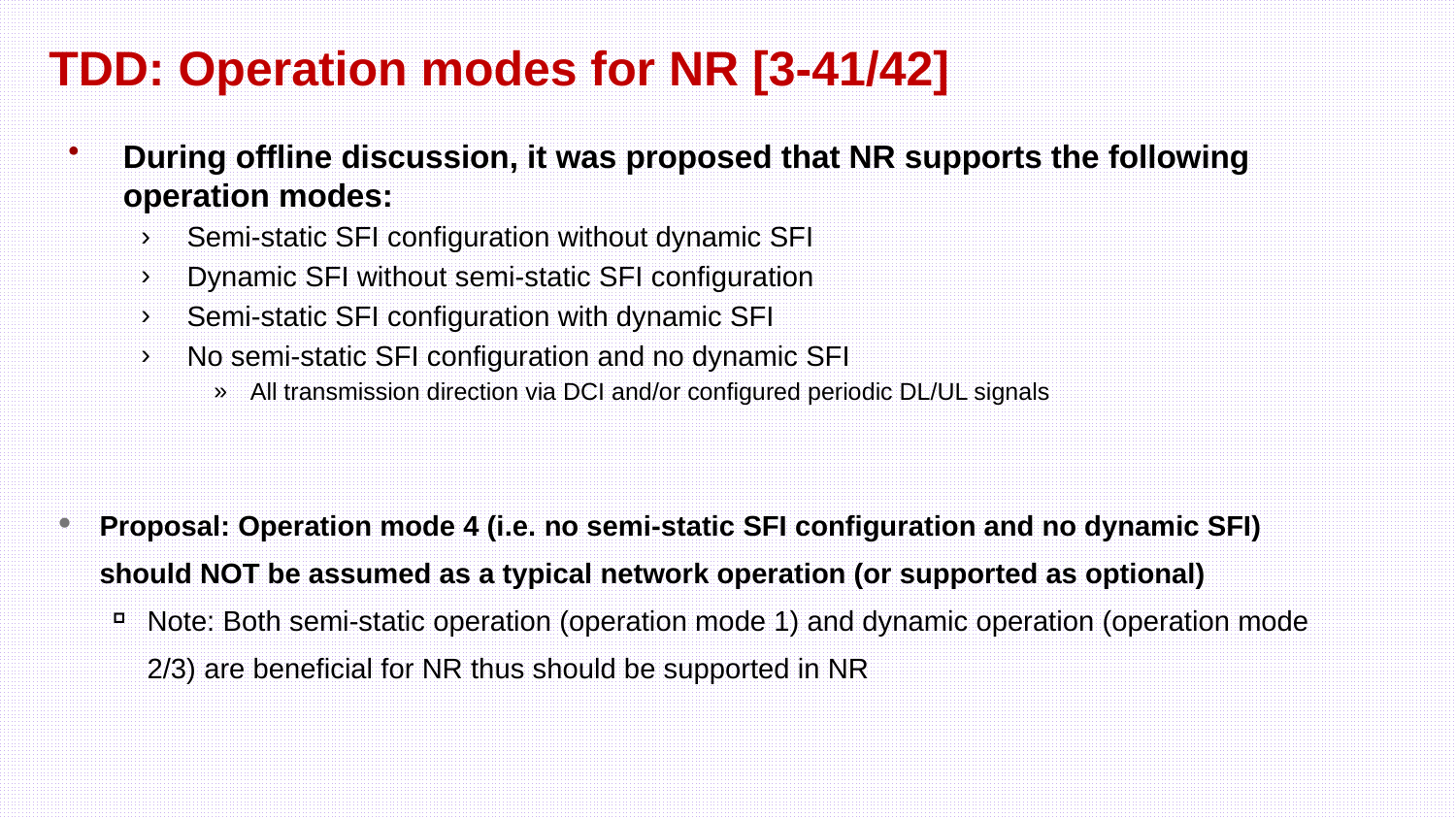

# TDD: Operation modes for NR [3-41/42]

During offline discussion, it was proposed that NR supports the following operation modes:
Semi-static SFI configuration without dynamic SFI
Dynamic SFI without semi-static SFI configuration
Semi-static SFI configuration with dynamic SFI
No semi-static SFI configuration and no dynamic SFI
All transmission direction via DCI and/or configured periodic DL/UL signals

Proposal: Operation mode 4 (i.e. no semi-static SFI configuration and no dynamic SFI) should NOT be assumed as a typical network operation (or supported as optional)
Note: Both semi-static operation (operation mode 1) and dynamic operation (operation mode 2/3) are beneficial for NR thus should be supported in NR